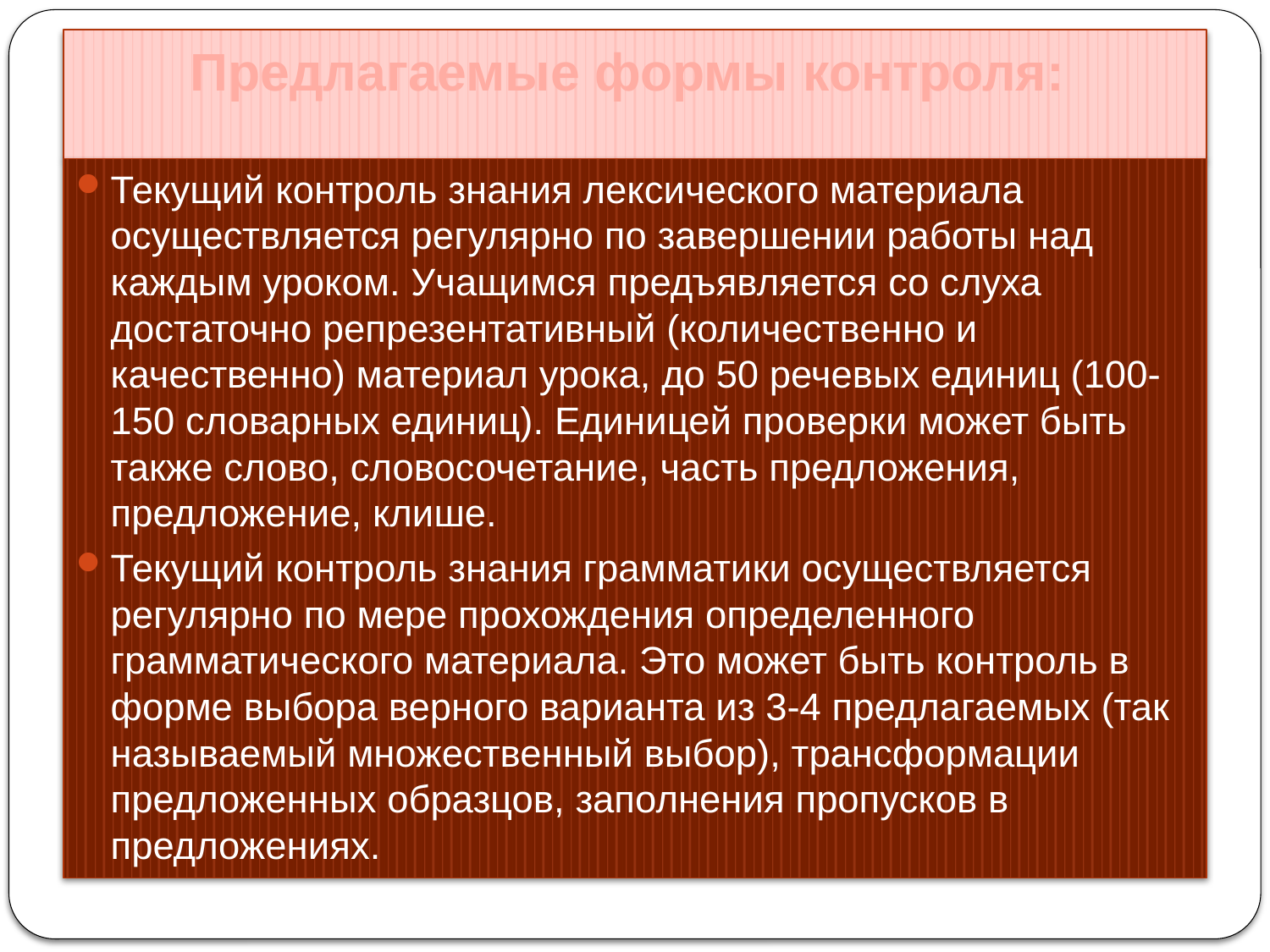

# Предлагаемые формы контроля:
Текущий контроль знания лексического материала осуществляется регулярно по завершении работы над каждым уроком. Учащимся предъявляется со слуха достаточно репрезентативный (количественно и качественно) материал урока, до 50 речевых единиц (100-150 словарных единиц). Единицей проверки может быть также слово, словосочетание, часть предложения, предложение, клише.
Текущий контроль знания грамматики осуществляется регулярно по мере прохождения определенного грамматического материала. Это может быть контроль в форме выбора верного варианта из 3-4 предлагаемых (так называемый множественный выбор), трансформации предложенных образцов, заполнения пропусков в предложениях.